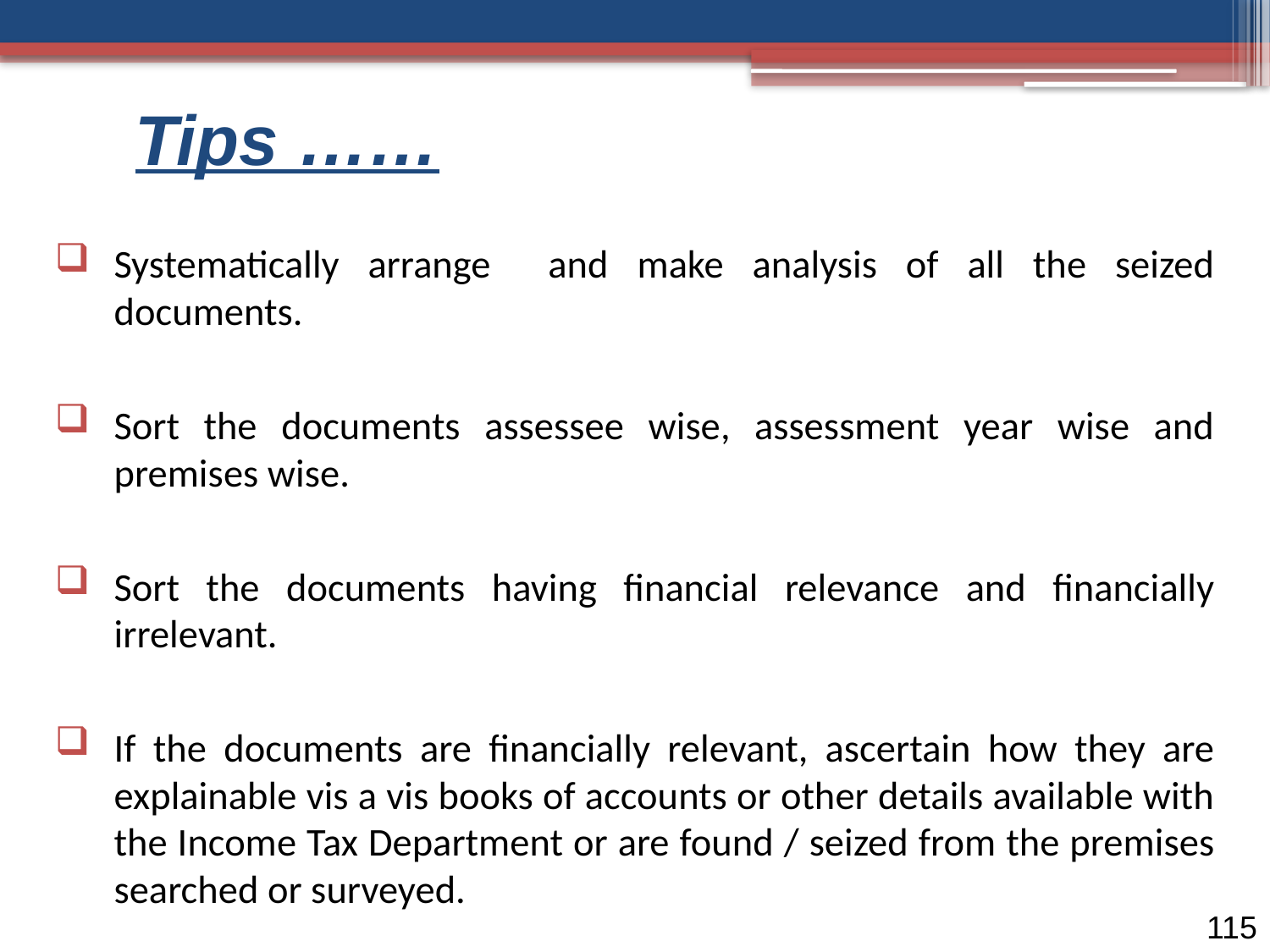

# Tips ……
Systematically arrange  and make analysis of all the seized documents.

Sort the documents assessee wise, assessment year wise and premises wise.

Sort the documents having financial relevance and financially irrelevant.

If the documents are financially relevant, ascertain how they are explainable vis a vis books of accounts or other details available with the Income Tax Department or are found / seized from the premises searched or surveyed.
115